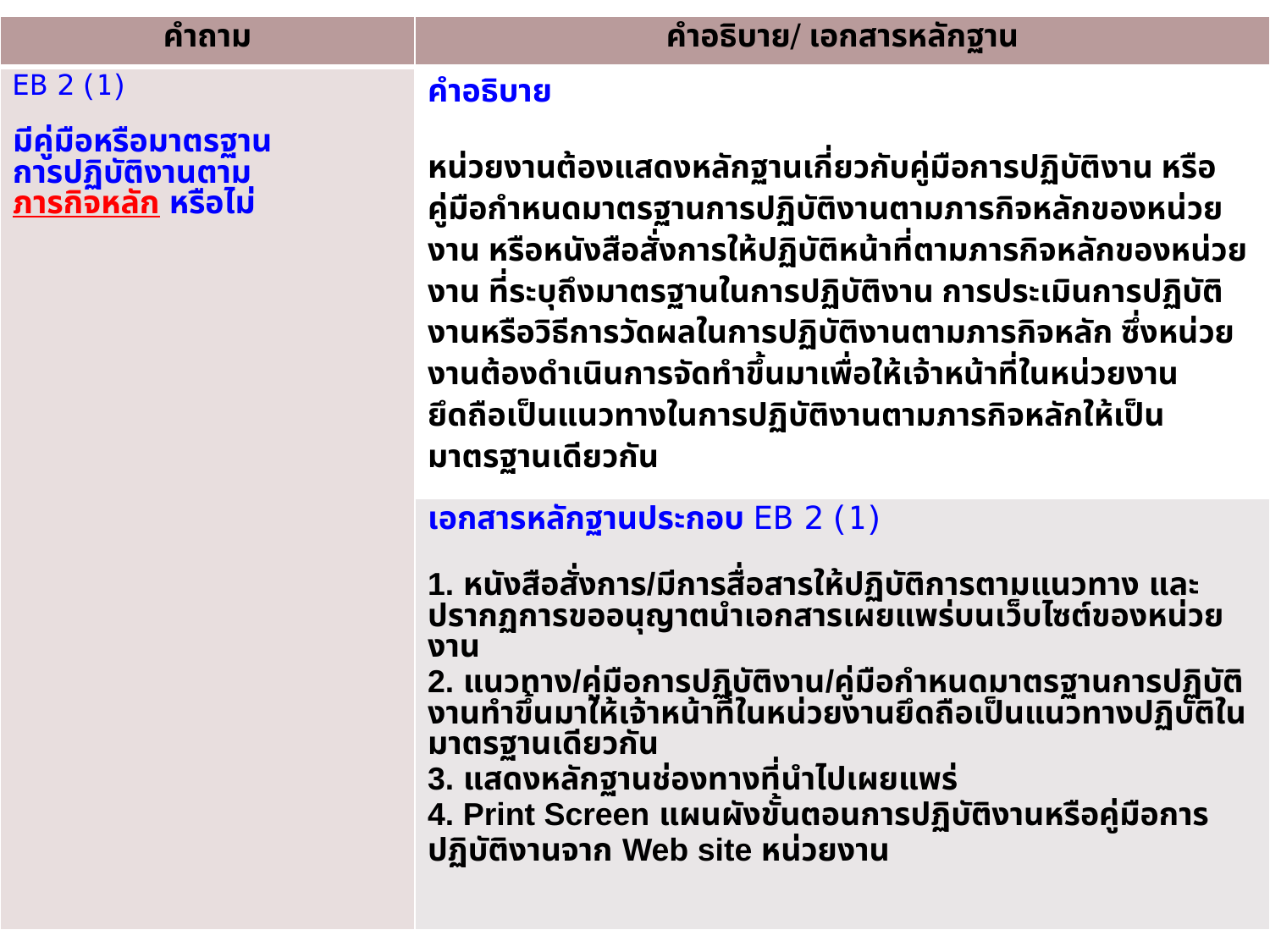

| คำถาม | คำอธิบาย/เอกสารหลักฐาน |
| --- | --- |
| EB 2 (1) มีคู่มือหรือมาตรฐาน การปฏิบัติงานตาม ภารกิจหลัก หรือไม่ | คำอธิบาย หน่วยงานต้องแสดงหลักฐานเกี่ยวกับคู่มือการปฏิบัติงาน หรือคู่มือกำหนดมาตรฐานการปฏิบัติงานตามภารกิจหลักของหน่วยงาน หรือหนังสือสั่งการให้ปฏิบัติหน้าที่ตามภารกิจหลักของหน่วยงาน ที่ระบุถึงมาตรฐานในการปฏิบัติงาน การประเมินการปฏิบัติงานหรือวิธีการวัดผลในการปฏิบัติงานตามภารกิจหลัก ซึ่งหน่วยงานต้องดำเนินการจัดทำขึ้นมาเพื่อให้เจ้าหน้าที่ในหน่วยงานยึดถือเป็นแนวทางในการปฏิบัติงานตามภารกิจหลักให้เป็นมาตรฐานเดียวกัน |
|  | เอกสารหลักฐานประกอบ EB 2 (1) 1. หนังสือสั่งการ/มีการสื่อสารให้ปฏิบัติการตามแนวทาง และปรากฏการขออนุญาตนำเอกสารเผยแพร่บนเว็บไซต์ของหน่วยงาน 2. แนวทาง/คู่มือการปฏิบัติงาน/คู่มือกำหนดมาตรฐานการปฏิบัติงานทำขึ้นมาให้เจ้าหน้าที่ในหน่วยงานยึดถือเป็นแนวทางปฏิบัติในมาตรฐานเดียวกัน 3. แสดงหลักฐานช่องทางที่นำไปเผยแพร่ 4. Print Screen แผนผังขั้นตอนการปฏิบัติงานหรือคู่มือการปฏิบัติงานจาก Web site หน่วยงาน |